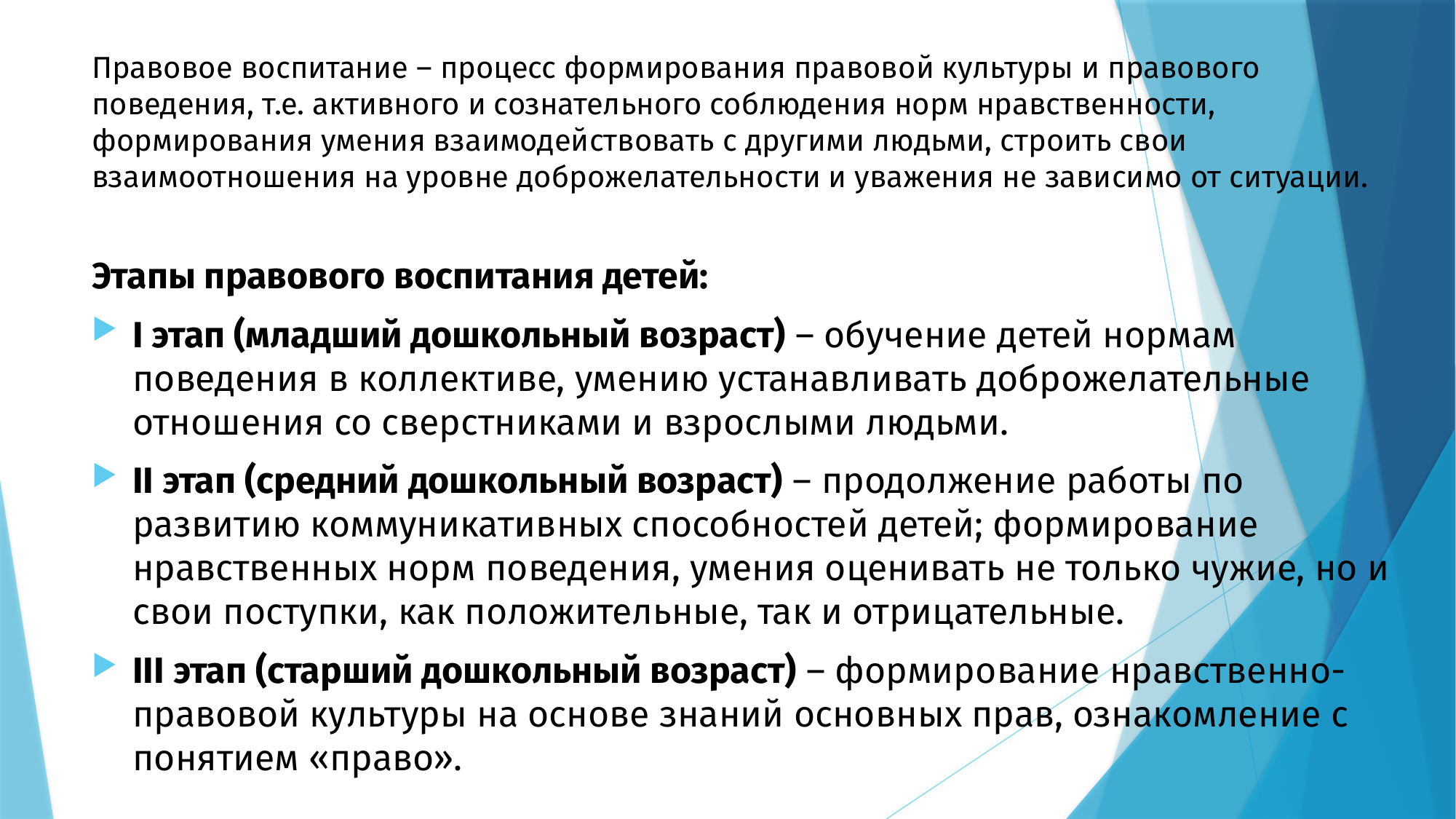

# Правовое воспитание – процесс формирования правовой культуры и правового поведения, т.е. активного и сознательного соблюдения норм нравственности, формирования умения взаимодействовать с другими людьми, строить свои взаимоотношения на уровне доброжелательности и уважения не зависимо от ситуации.
Этапы правового воспитания детей:
I этап (младший дошкольный возраст) – обучение детей нормам поведения в коллективе, умению устанавливать доброжелательные отношения со сверстниками и взрослыми людьми.
II этап (средний дошкольный возраст) – продолжение работы по развитию коммуникативных способностей детей; формирование нравственных норм поведения, умения оценивать не только чужие, но и свои поступки, как положительные, так и отрицательные.
III этап (старший дошкольный возраст) – формирование нравственно-правовой культуры на основе знаний основных прав, ознакомление с понятием «право».